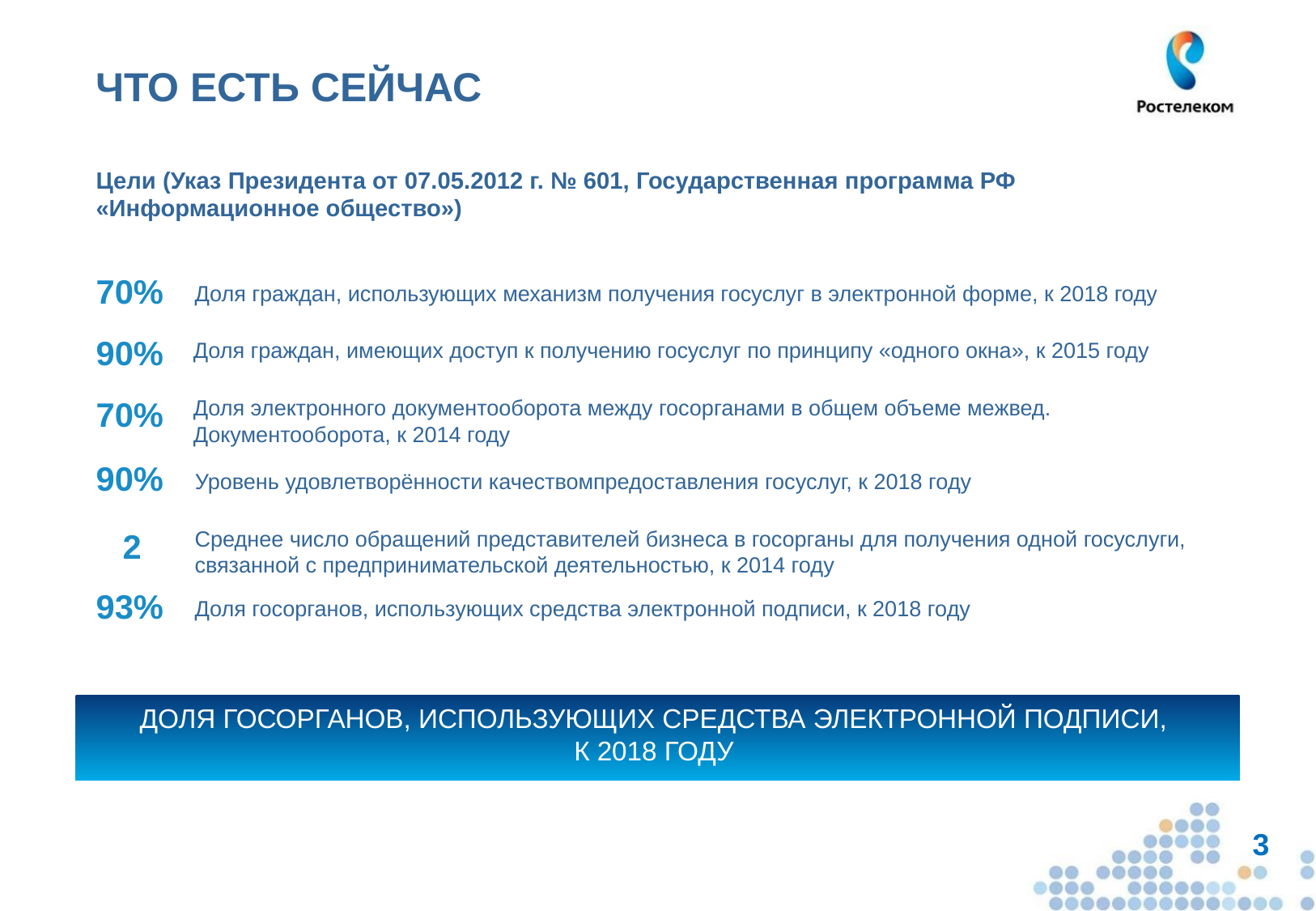

# ЧТО ЕСТЬ СЕЙЧАС
Цели (Указ Президента от 07.05.2012 г. № 601, Государственная программа РФ «Информационное общество»)

70%

Доля граждан, использующих механизм получения госуслуг в электронной форме, к 2018 году
90%
Доля граждан, имеющих доступ к получению госуслуг по принципу «одного окна», к 2015 году
70%
Доля электронного документооборота между госорганами в общем объеме межвед. Документооборота, к 2014 году
90%
Уровень удовлетворённости качествомпредоставления госуслуг, к 2018 году
2
Среднее число обращений представителей бизнеса в госорганы для получения одной госуслуги, связанной с предпринимательской деятельностью, к 2014 году
93%
Доля госорганов, использующих средства электронной подписи, к 2018 году
ДОЛЯ ГОСОРГАНОВ, ИСПОЛЬЗУЮЩИХ СРЕДСТВА ЭЛЕКТРОННОЙ ПОДПИСИ,
К 2018 ГОДУ

3